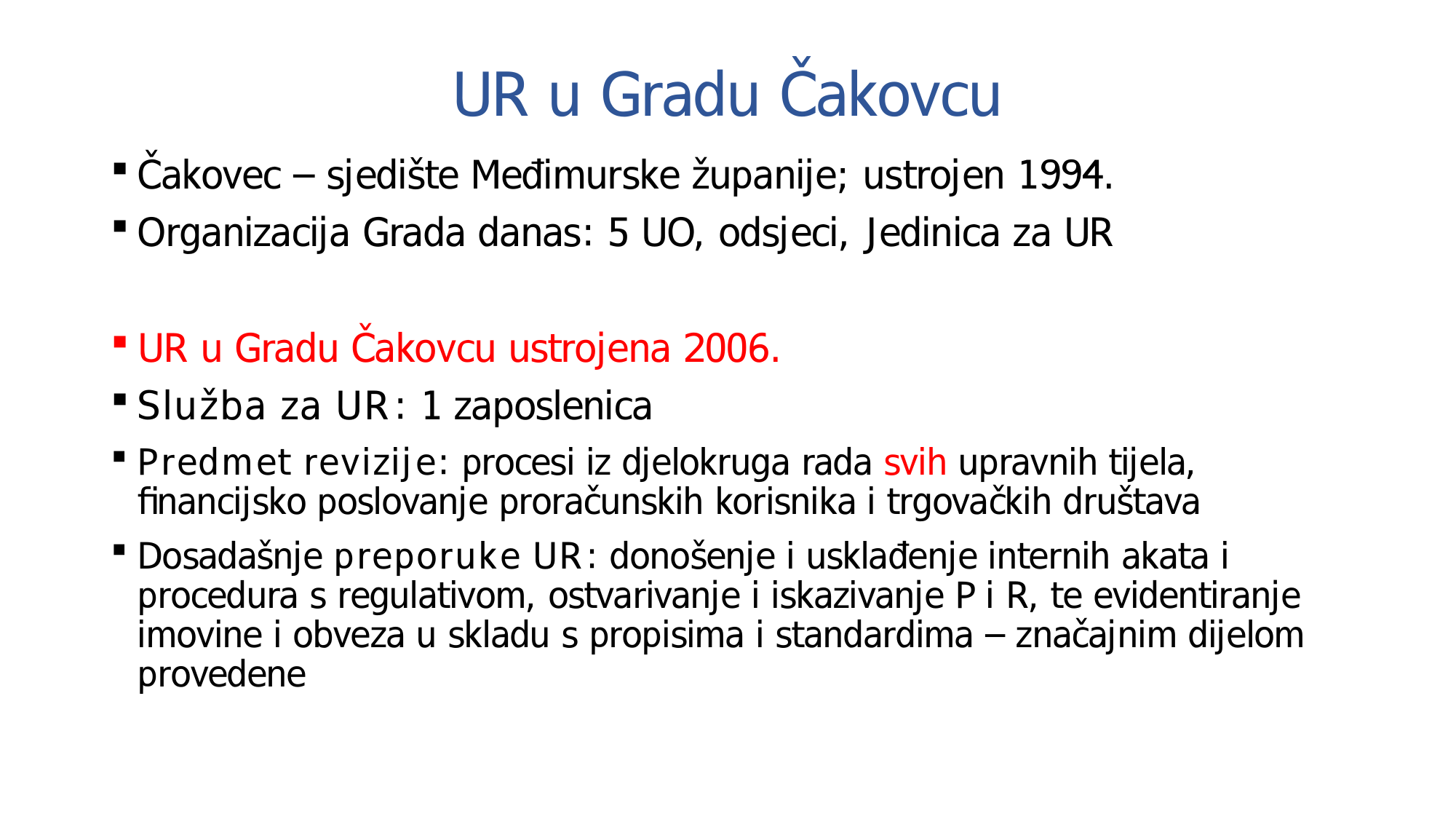

# UR u Gradu Čakovcu
Čakovec – sjedište Međimurske županije; ustrojen 1994.
Organizacija Grada danas: 5 UO, odsjeci, Jedinica za UR

UR u Gradu Čakovcu ustrojena 2006.
Služba za UR: 1 zaposlenica
Predmet revizije: procesi iz djelokruga rada svih upravnih tijela, financijsko poslovanje proračunskih korisnika i trgovačkih društava
Dosadašnje preporuke UR: donošenje i usklađenje internih akata i procedura s regulativom, ostvarivanje i iskazivanje P i R, te evidentiranje  imovine i obveza u skladu s propisima i standardima – značajnim dijelom provedene